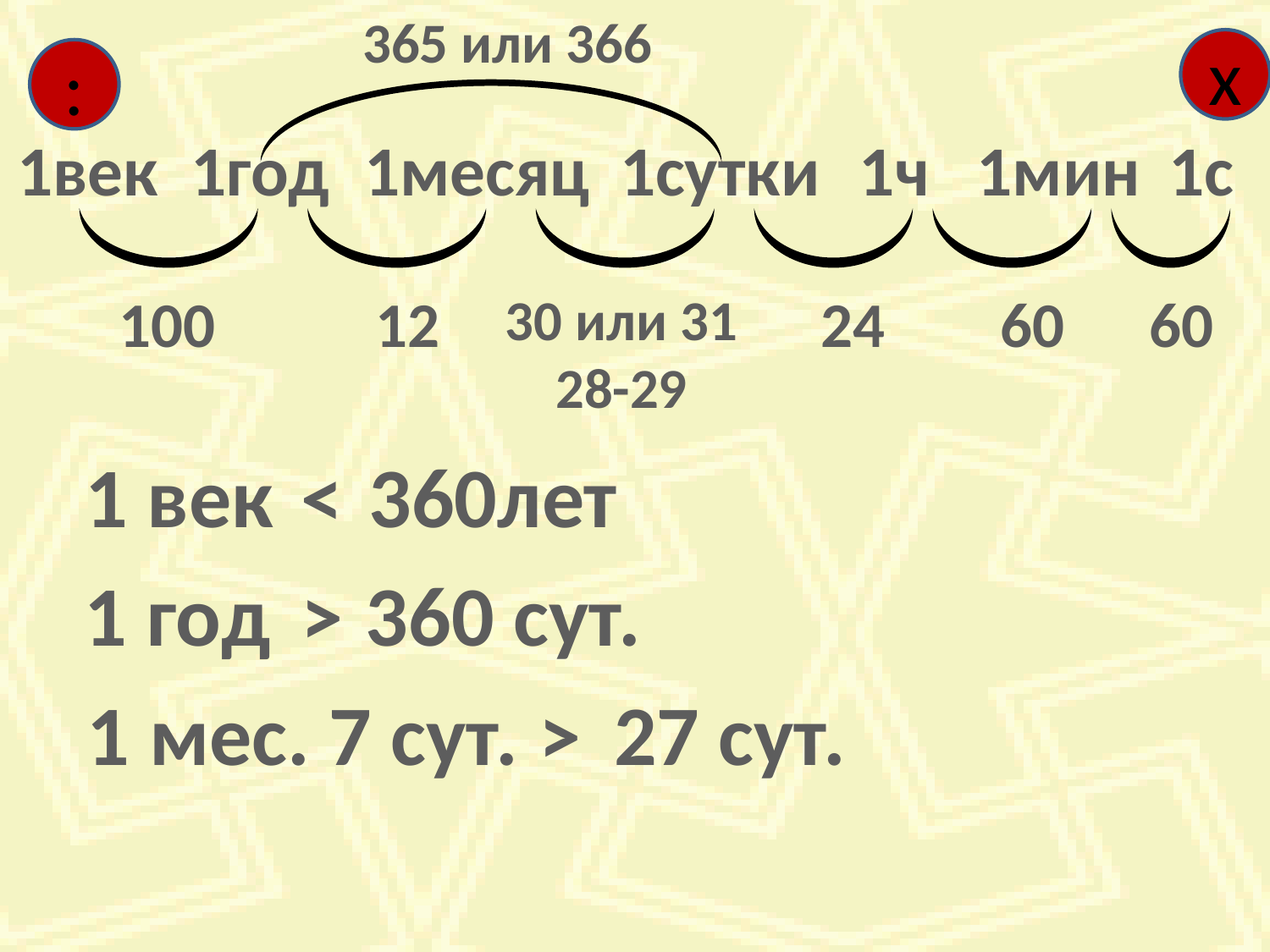

365 или 366

х
:
1век
1год
1месяц
1сутки
1ч
1мин
1с

100
12
30 или 31
28-29
24
60
60
1 век     360лет
<
1 год     360 сут.
>
1 мес. 7 сут.     27 сут.
>